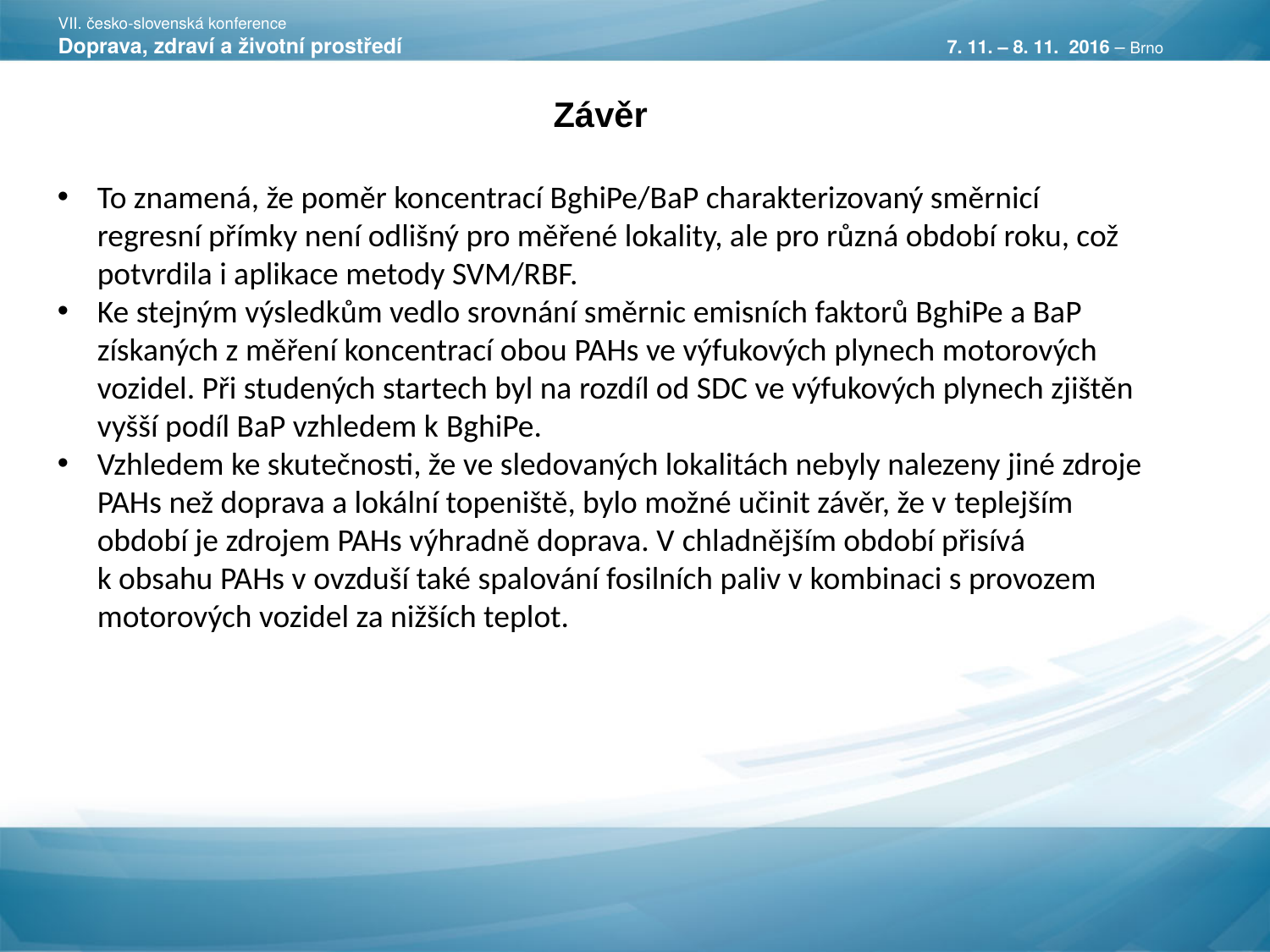

VII. česko-slovenská konference
Doprava, zdraví a životní prostředí		7. 11. – 8. 11.  2016 – Brno
Závěr

To znamená, že poměr koncentrací BghiPe/BaP charakterizovaný směrnicí regresní přímky není odlišný pro měřené lokality, ale pro různá období roku, což potvrdila i aplikace metody SVM/RBF.
Ke stejným výsledkům vedlo srovnání směrnic emisních faktorů BghiPe a BaP získaných z měření koncentrací obou PAHs ve výfukových plynech motorových vozidel. Při studených startech byl na rozdíl od SDC ve výfukových plynech zjištěn vyšší podíl BaP vzhledem k BghiPe.
Vzhledem ke skutečnosti, že ve sledovaných lokalitách nebyly nalezeny jiné zdroje PAHs než doprava a lokální topeniště, bylo možné učinit závěr, že v teplejším období je zdrojem PAHs výhradně doprava. V chladnějším období přisívá k obsahu PAHs v ovzduší také spalování fosilních paliv v kombinaci s provozem motorových vozidel za nižších teplot.